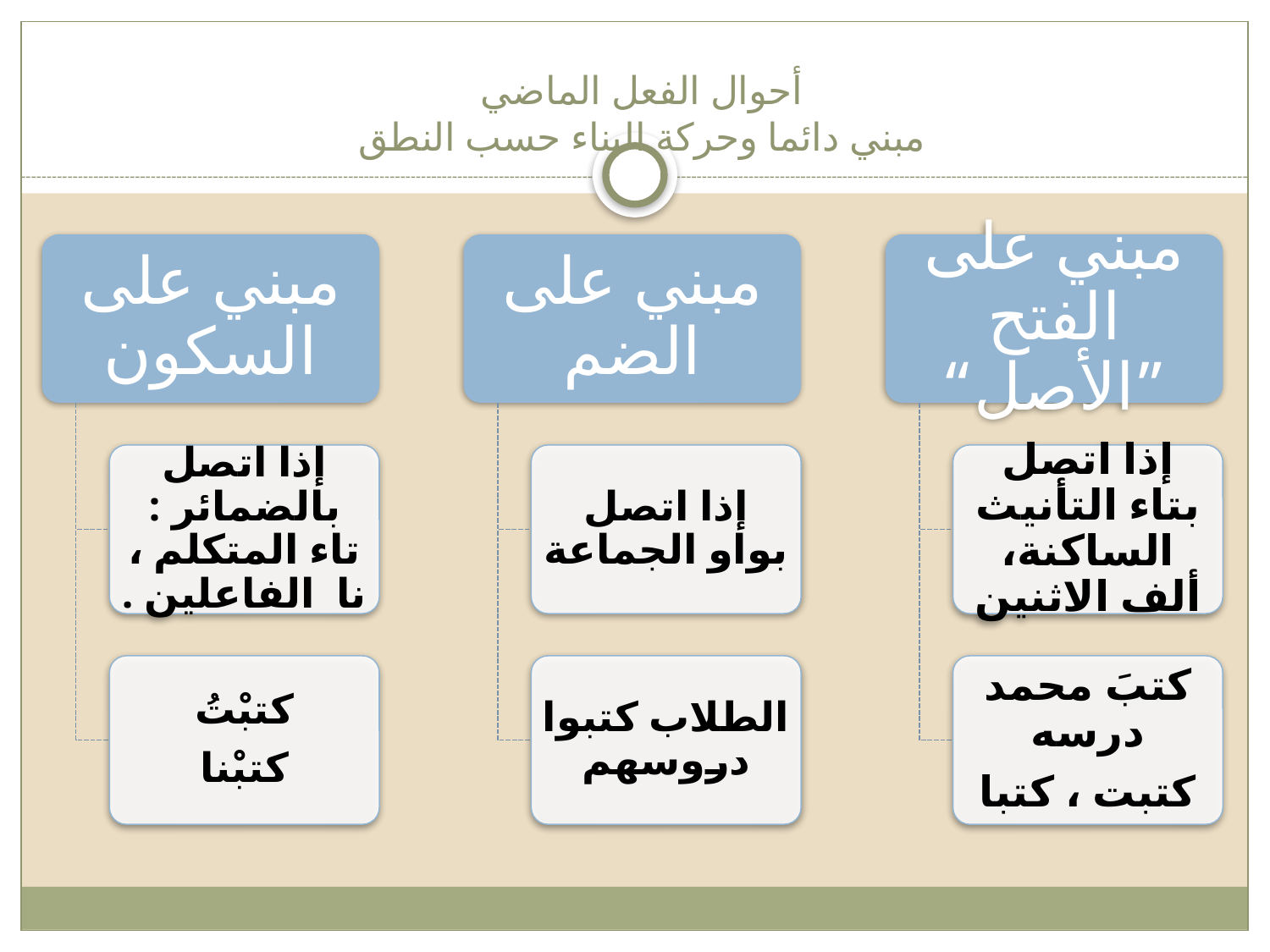

# أحوال الفعل الماضي مبني دائما وحركة البناء حسب النطق
مبني على السكون
إذا اتصل بالضمائر : تاء المتكلم ، نا  الفاعلين .
كتبْتُ
كتبْنا
مبني على الضم
إذا اتصل بواو الجماعة
الطلاب كتبوا دروسهم
مبني على الفتح ”الأصل“
إذا اتصل بتاء التأنيث الساكنة، ألف الاثنين
كتبَ محمد درسه
كتبت ، كتبا